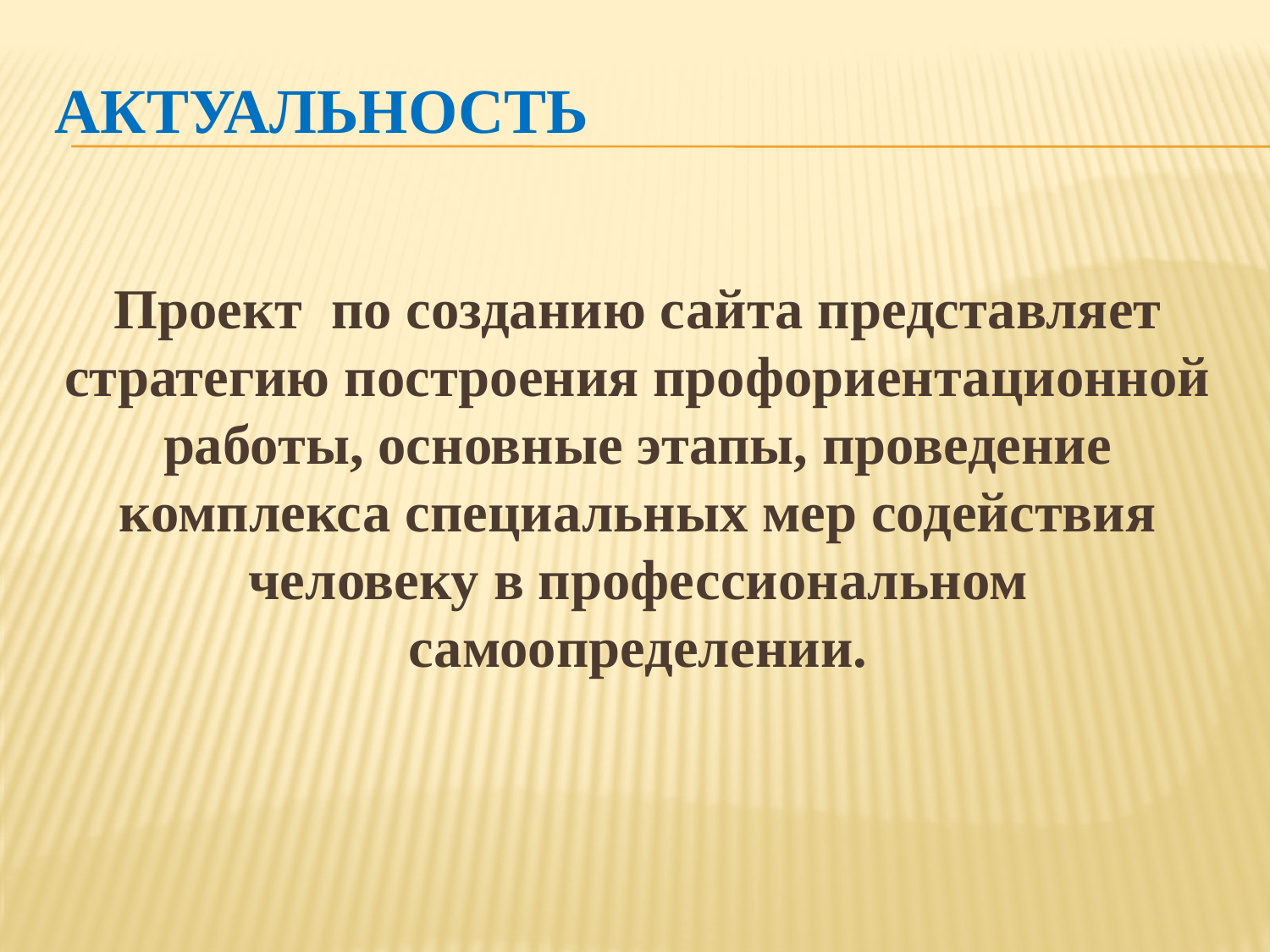

# Актуальность
Проект  по созданию сайта представляет стратегию построения профориентационной работы, основные этапы, проведение комплекса специальных мер содействия человеку в профессиональном самоопределении.